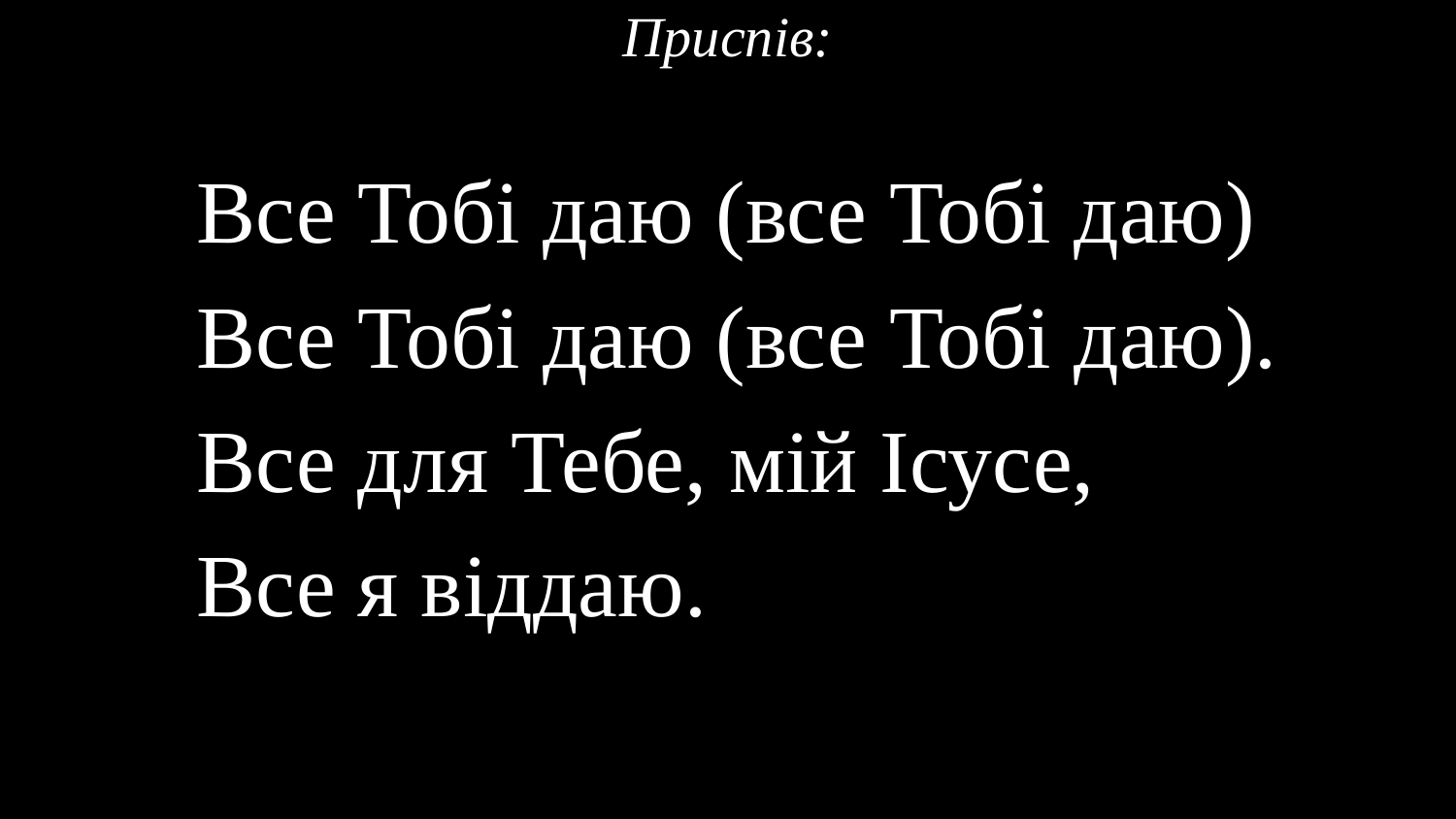

# Приспів:

Все Тобі даю (все Тобі даю)
Все Тобі даю (все Тобі даю).
Все для Тебе, мій Ісусе,
Все я віддаю.